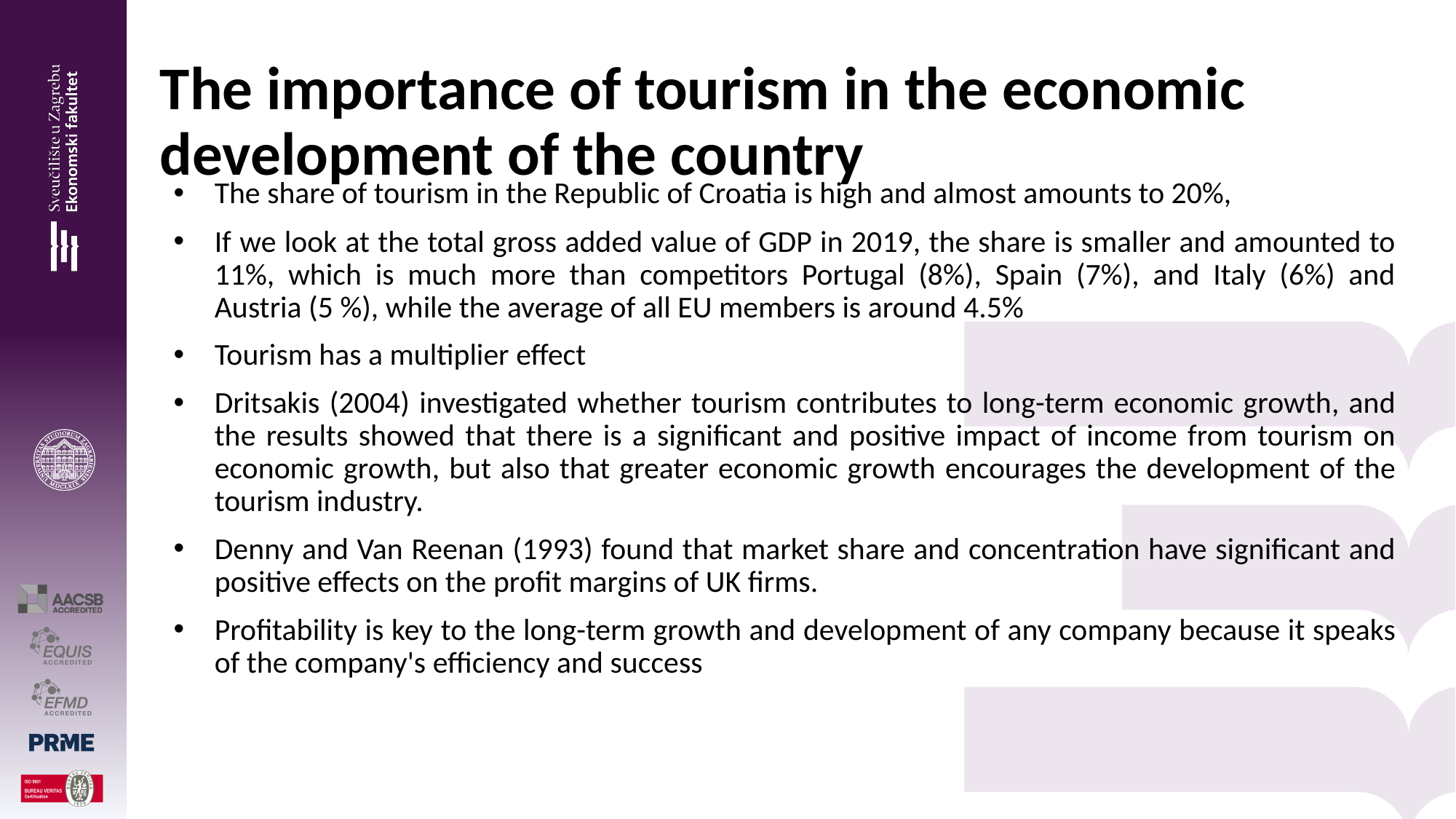

# The importance of tourism in the economic development of the country
The share of tourism in the Republic of Croatia is high and almost amounts to 20%,
If we look at the total gross added value of GDP in 2019, the share is smaller and amounted to 11%, which is much more than competitors Portugal (8%), Spain (7%), and Italy (6%) and Austria (5 %), while the average of all EU members is around 4.5%
Tourism has a multiplier effect
Dritsakis (2004) investigated whether tourism contributes to long-term economic growth, and the results showed that there is a significant and positive impact of income from tourism on economic growth, but also that greater economic growth encourages the development of the tourism industry.
Denny and Van Reenan (1993) found that market share and concentration have significant and positive effects on the profit margins of UK firms.
Profitability is key to the long-term growth and development of any company because it speaks of the company's efficiency and success